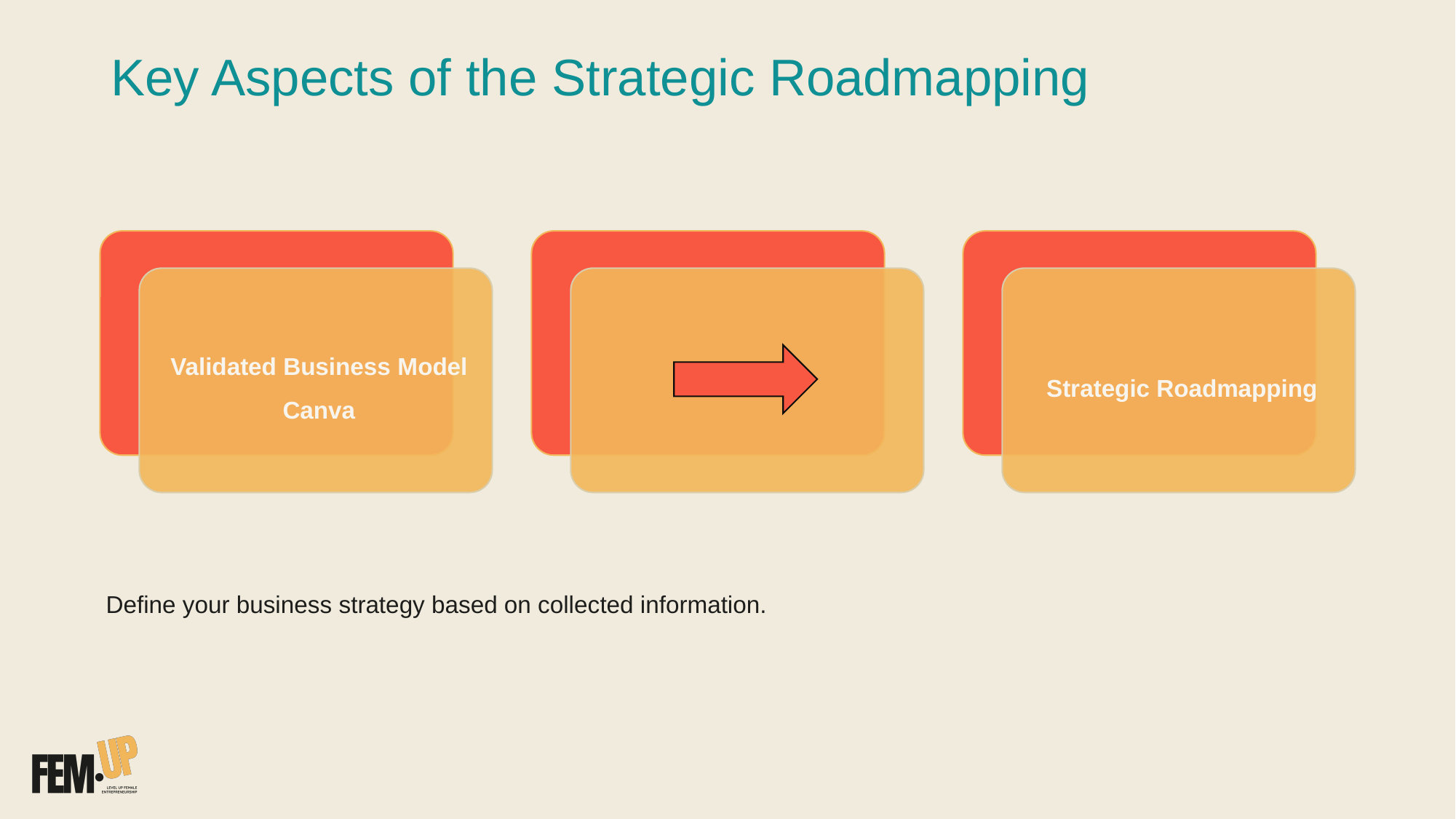

Key Aspects of the Strategic Roadmapping
Validated Business Model Canva

Strategic Roadmapping

Define your business strategy based on collected information.